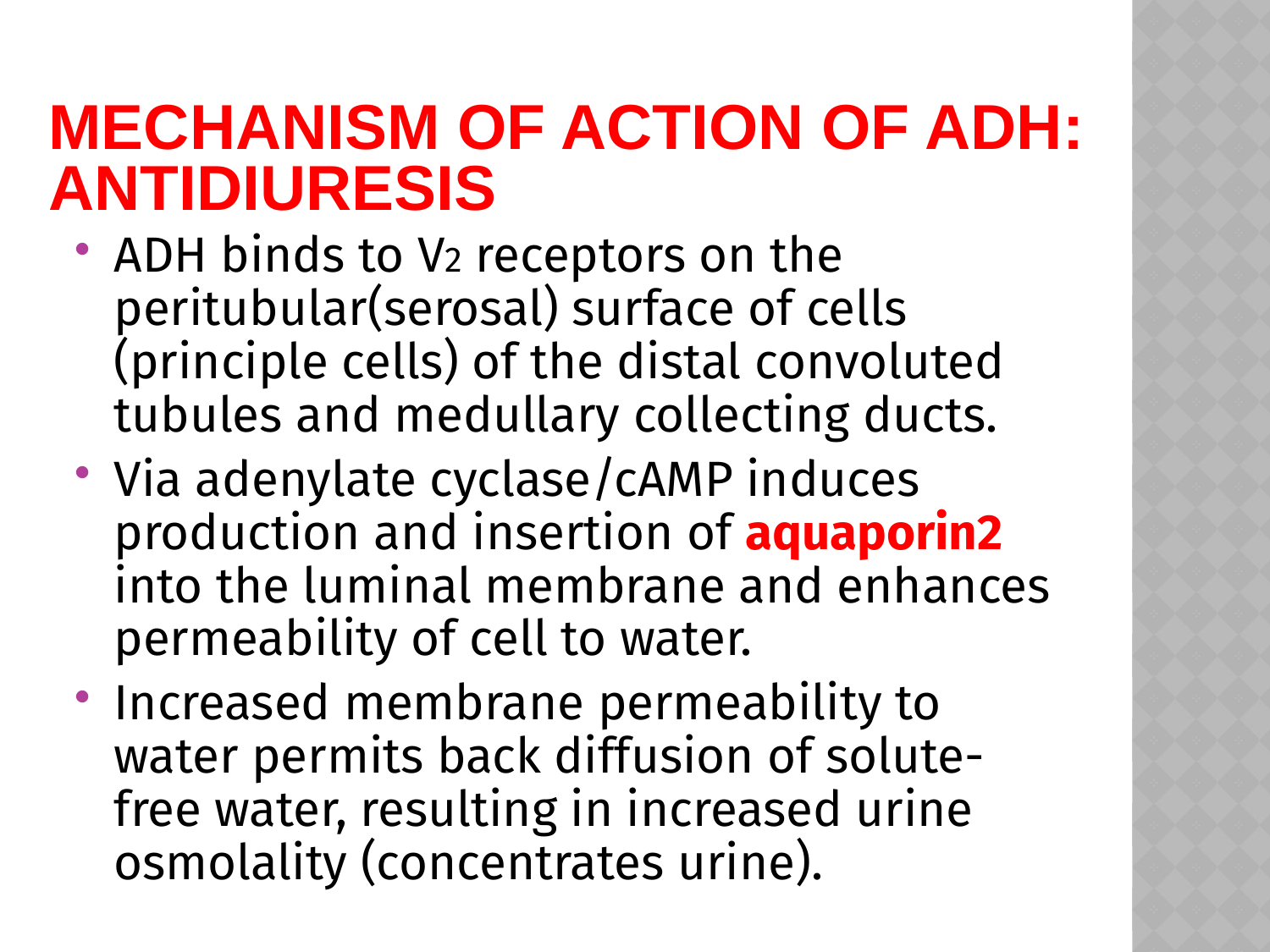

# Mechanism of action of ADH: antidiuresis
ADH binds to V2 receptors on the peritubular(serosal) surface of cells (principle cells) of the distal convoluted tubules and medullary collecting ducts.
Via adenylate cyclase/cAMP induces production and insertion of aquaporin2 into the luminal membrane and enhances permeability of cell to water.
Increased membrane permeability to water permits back diffusion of solute-free water, resulting in increased urine osmolality (concentrates urine).